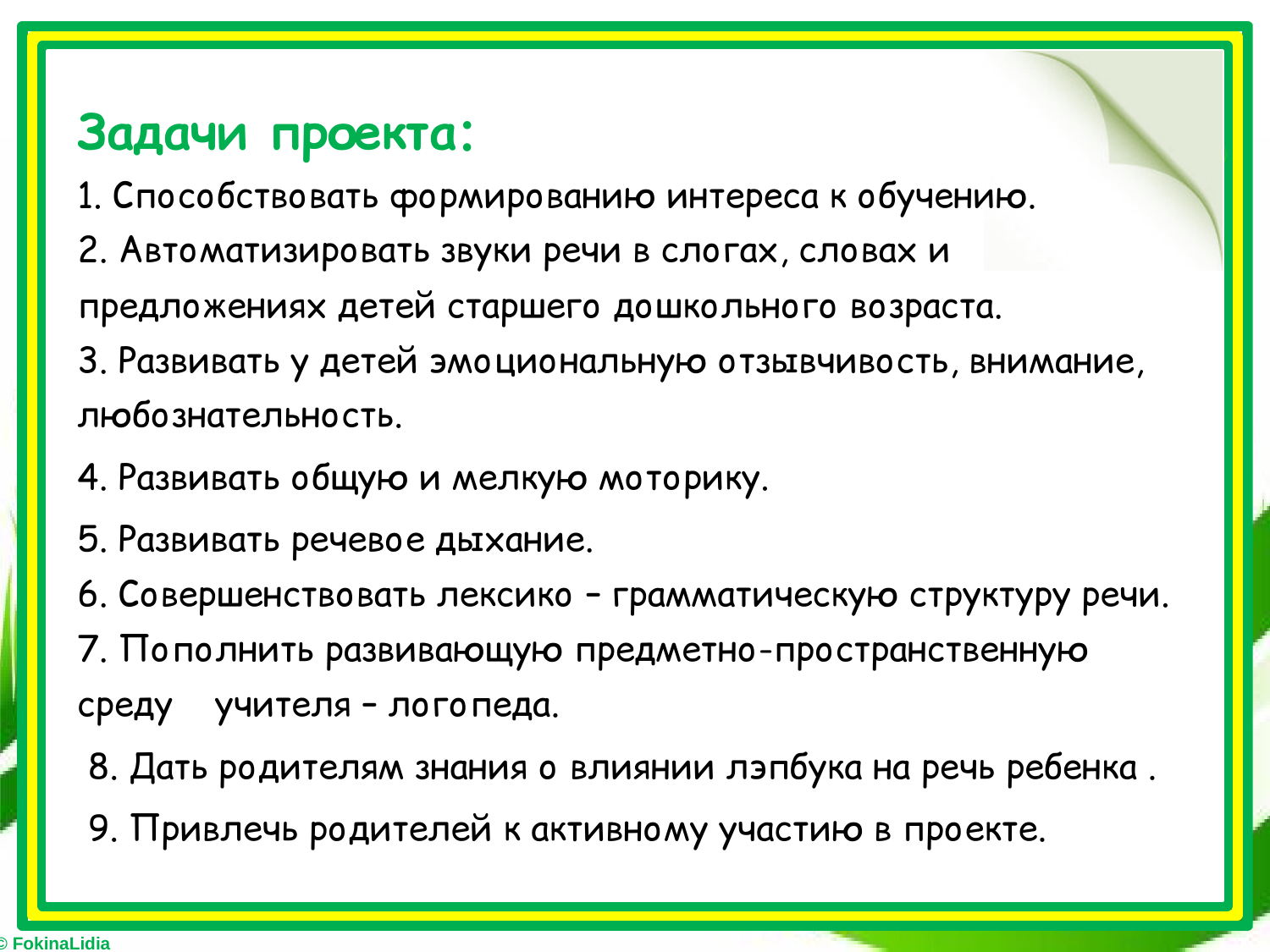

Задачи проекта:
1. Способствовать формированию интереса к обучению.
2. Автоматизировать звуки речи в слогах, словах и предложениях детей старшего дошкольного возраста.
3. Развивать у детей эмоциональную отзывчивость, внимание, любознательность.
4. Развивать общую и мелкую моторику.
5. Развивать речевое дыхание.
6. Совершенствовать лексико – грамматическую структуру речи.
7. Пополнить развивающую предметно-пространственную среду    учителя – логопеда.
 8. Дать родителям знания о влиянии лэпбука на речь ребенка .
 9. Привлечь родителей к активному участию в проекте.